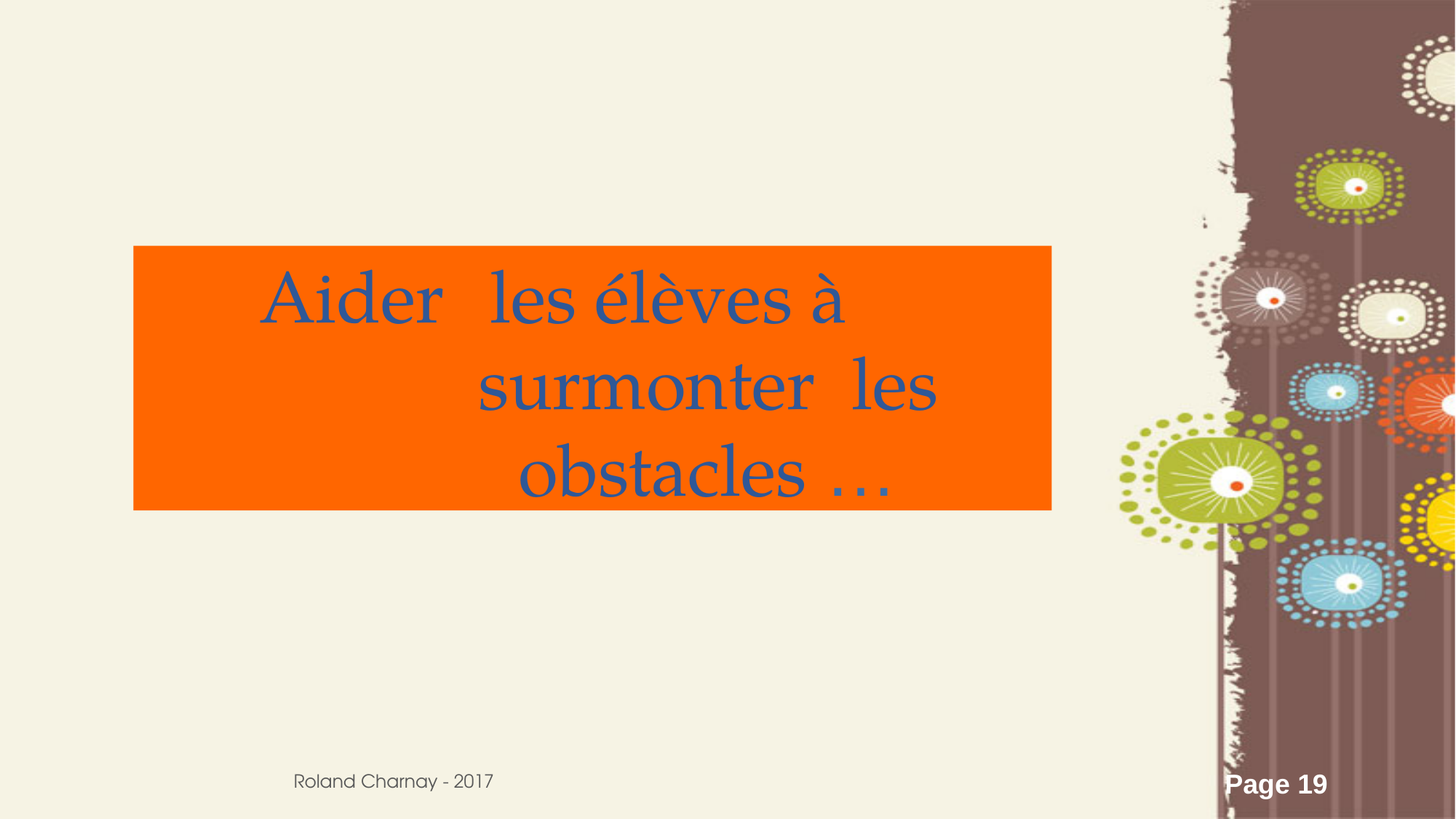

# Aider	les élèves à	surmonter  les obstacles …
Roland Charnay - 2017
19